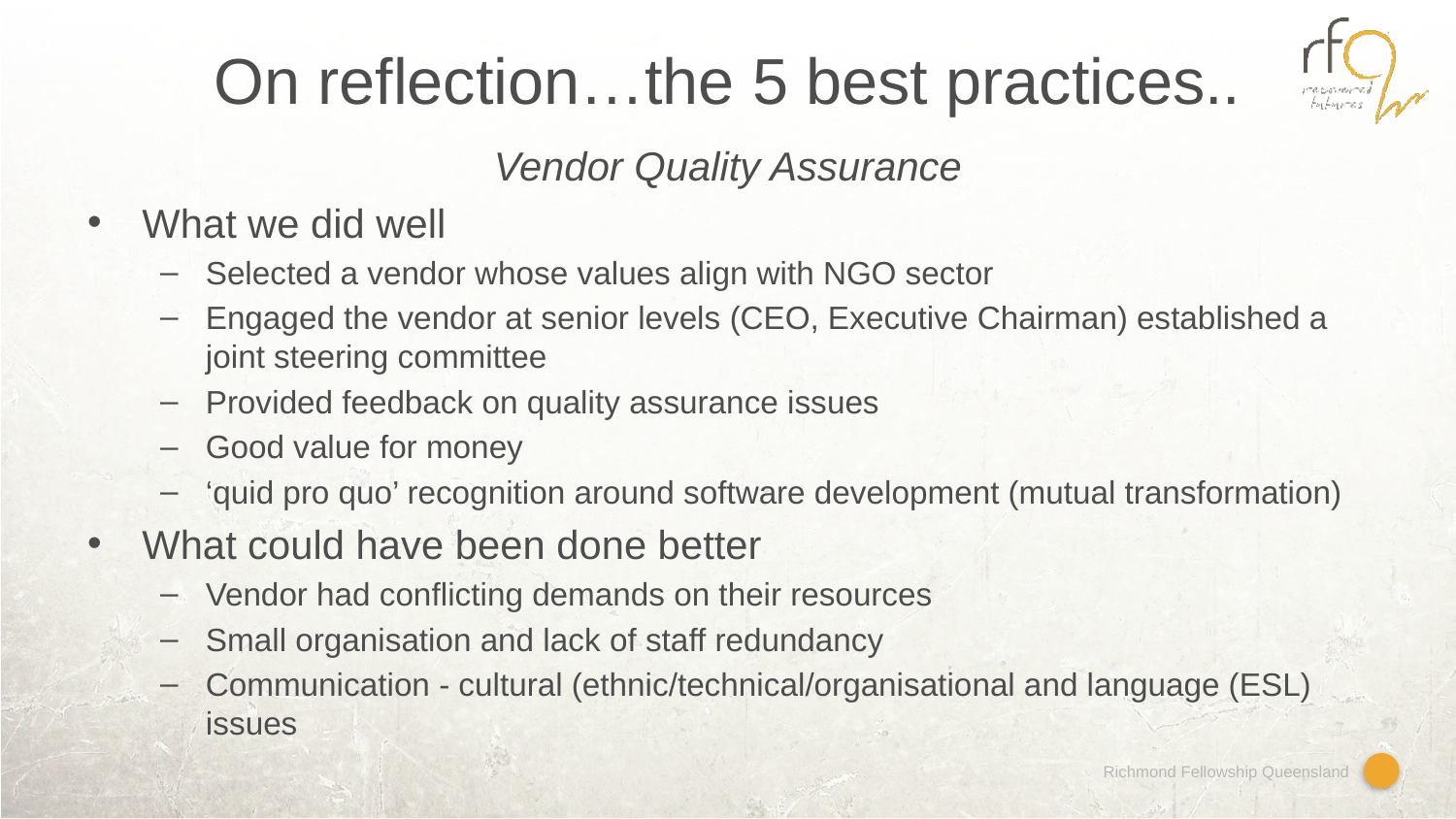

# On reflection…the 5 best practices..
Vendor Quality Assurance
What we did well
Selected a vendor whose values align with NGO sector
Engaged the vendor at senior levels (CEO, Executive Chairman) established a joint steering committee
Provided feedback on quality assurance issues
Good value for money
‘quid pro quo’ recognition around software development (mutual transformation)
What could have been done better
Vendor had conflicting demands on their resources
Small organisation and lack of staff redundancy
Communication - cultural (ethnic/technical/organisational and language (ESL) issues